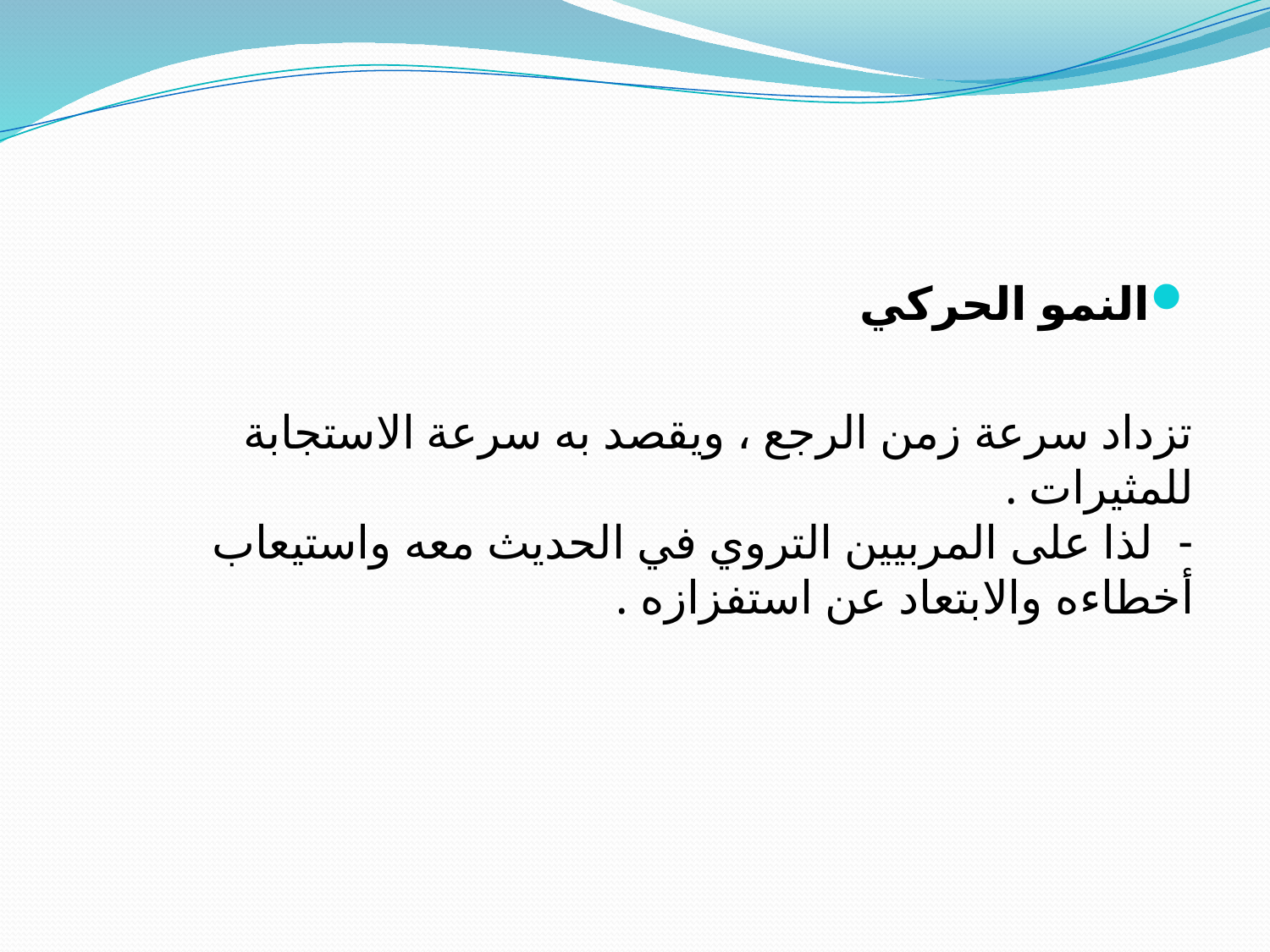

النمو الحركي

تزداد سرعة زمن الرجع ، ويقصد به سرعة الاستجابة للمثيرات .
-  لذا على المربيين التروي في الحديث معه واستيعاب أخطاءه والابتعاد عن استفزازه .